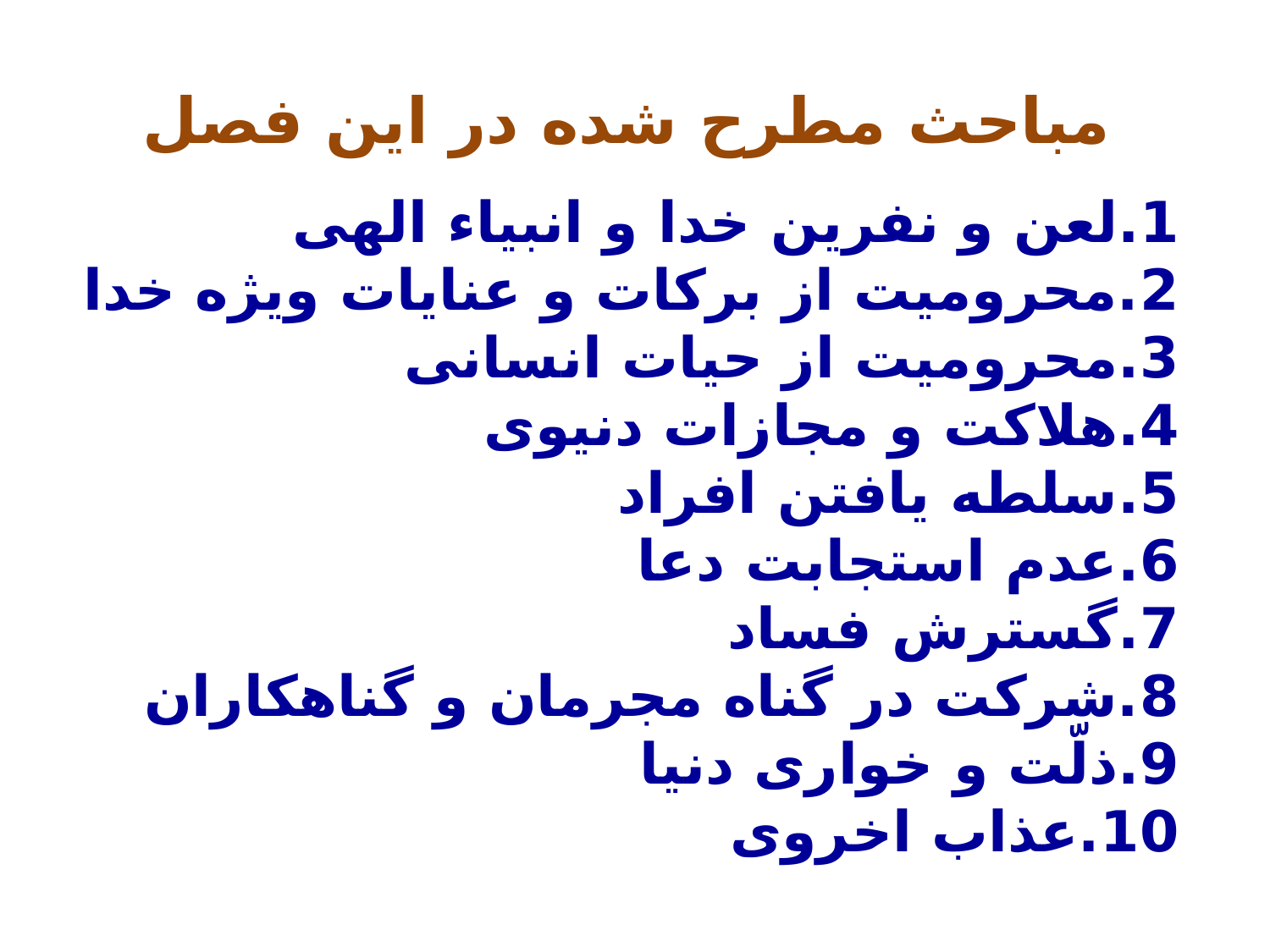

مباحث مطرح شده در این فصل

1.لعن و نفرین خدا و انبیاء الهی
2.محرومیت از برکات و عنایات ویژه خدا
3.محرومیت از حیات انسانی
4.هلاکت و مجازات دنیوی
5.سلطه یافتن افراد
6.عدم استجابت دعا
7.گسترش فساد
8.شرکت در گناه مجرمان و گناهکاران
9.ذلّت و خواری دنیا
10.عذاب اخروی